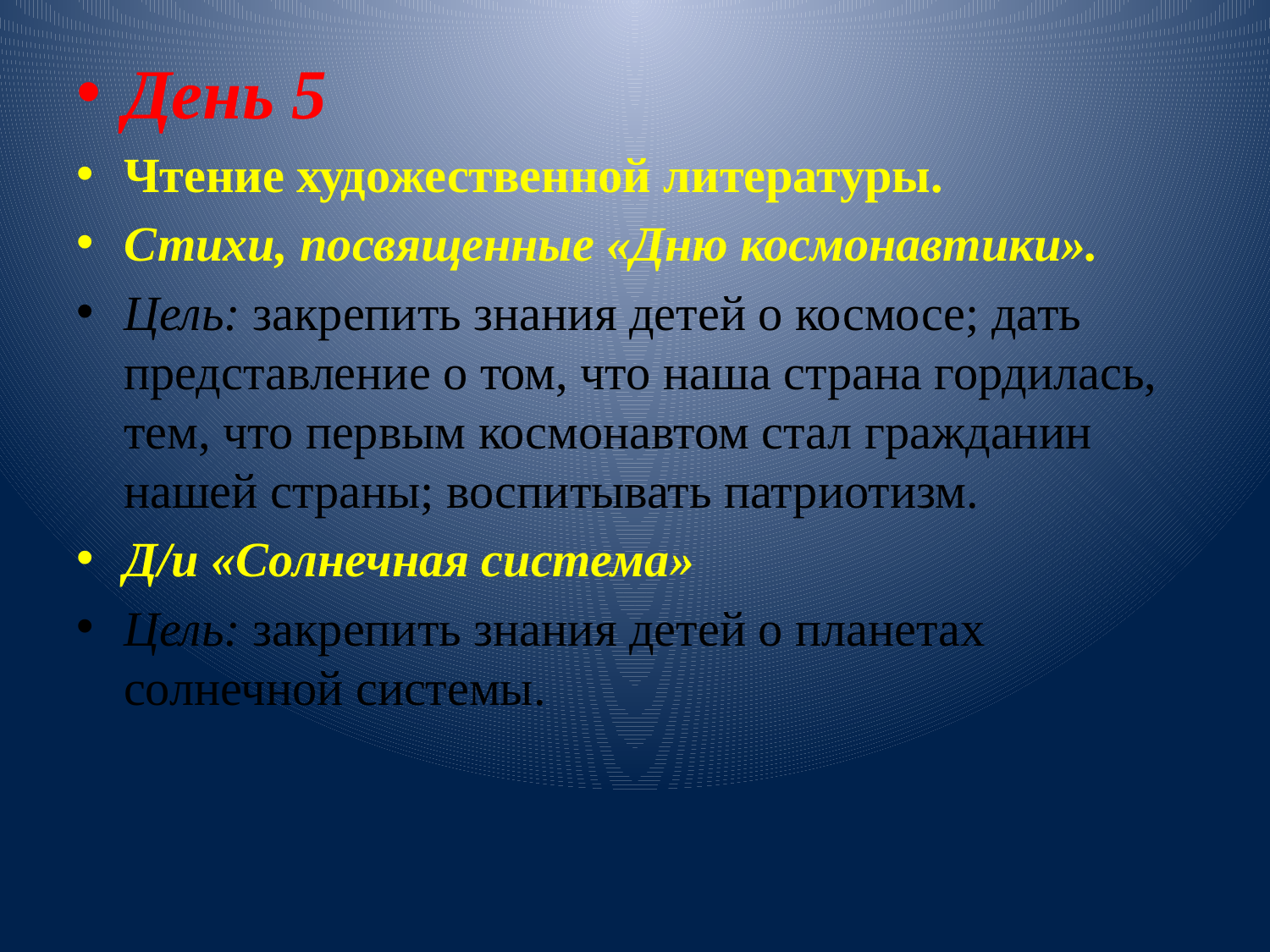

#
День 5
Чтение художественной литературы.
Стихи, посвященные «Дню космонавтики».
Цель: закрепить знания детей о космосе; дать представление о том, что наша страна гордилась, тем, что первым космонавтом стал гражданин нашей страны; воспитывать патриотизм.
Д/и «Солнечная система»
Цель: закрепить знания детей о планетах солнечной системы.